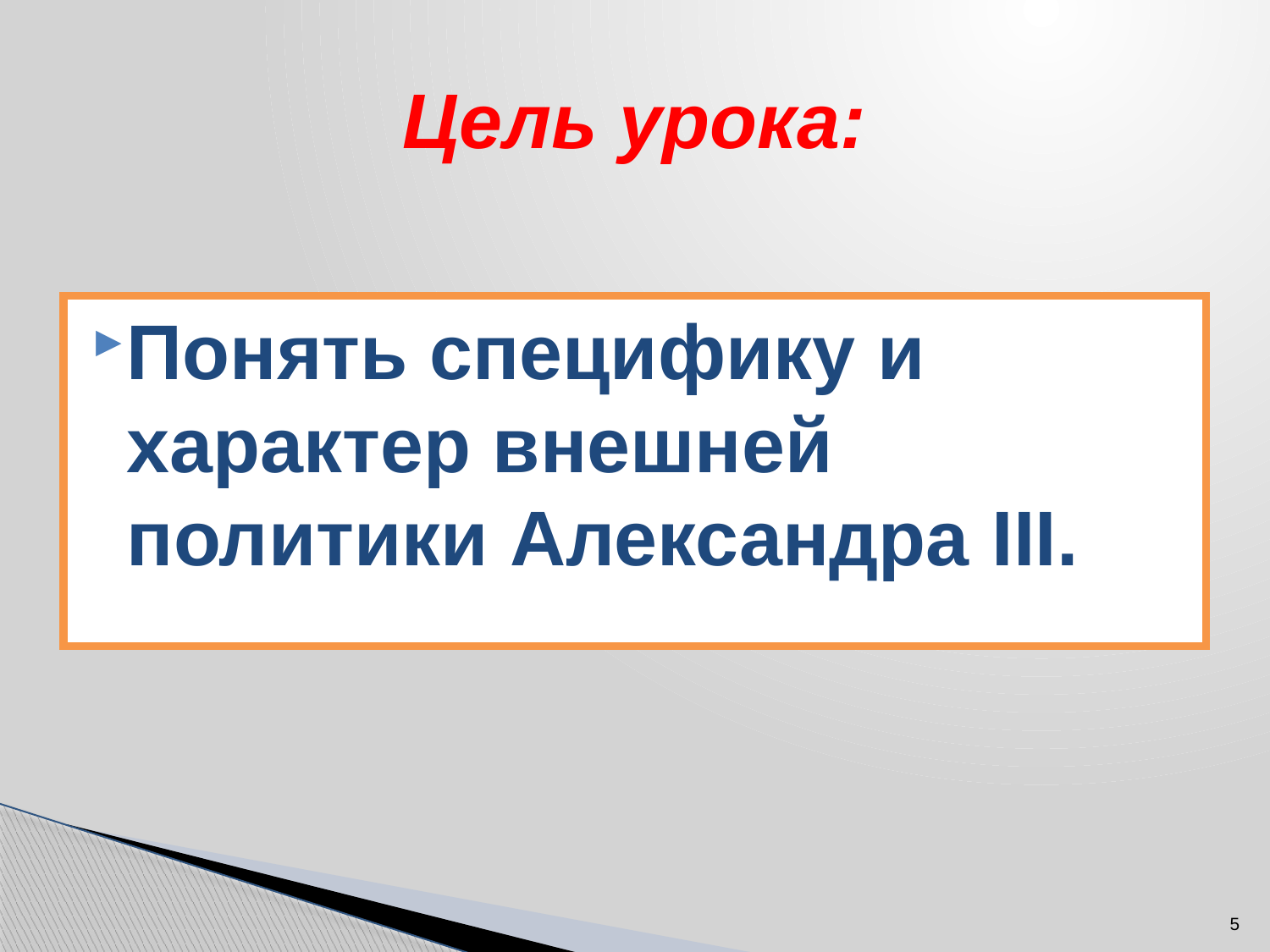

# Цель урока:
Понять специфику и характер внешней политики Александра III.
5